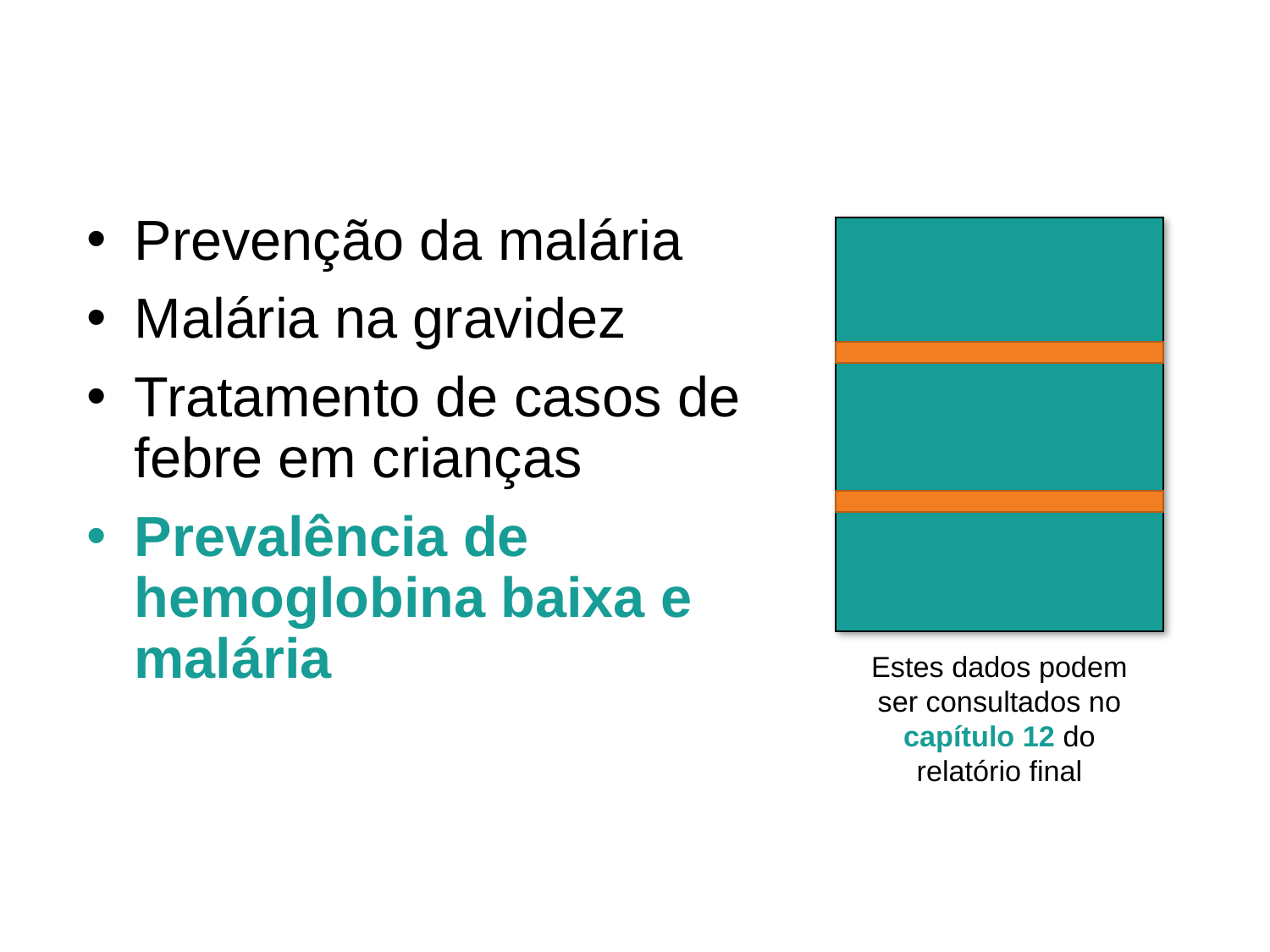

Prevenção da malária
Malária na gravidez
Tratamento de casos de febre em crianças
Prevalência de hemoglobina baixa e malária

Estes dados podem ser consultados no capítulo 12 do relatório final